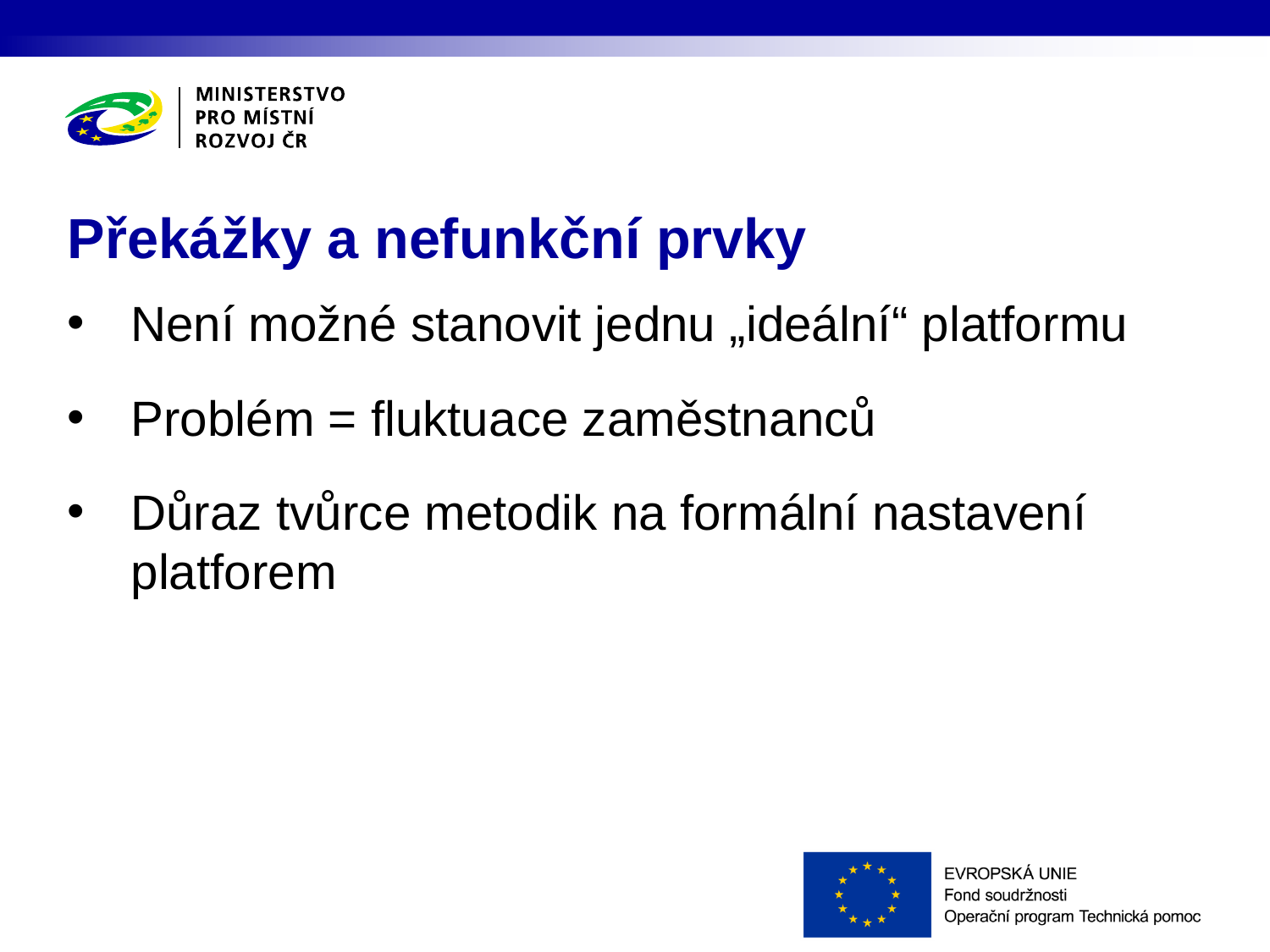

# Překážky a nefunkční prvky
Není možné stanovit jednu „ideální“ platformu
Problém = fluktuace zaměstnanců
Důraz tvůrce metodik na formální nastavení platforem